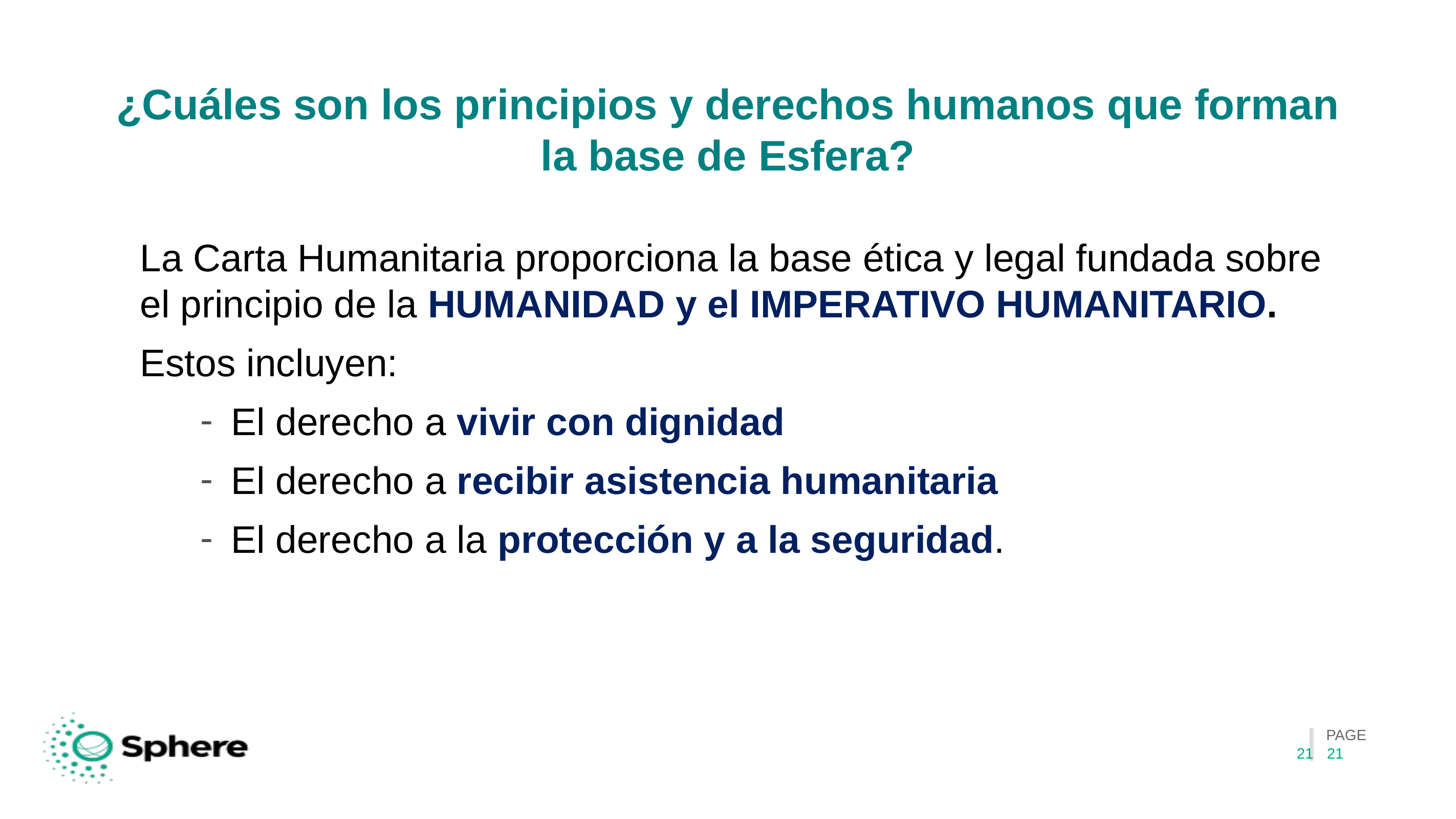

# ¿Cuáles son los principios y derechos humanos que forman la base de Esfera?
La Carta Humanitaria proporciona la base ética y legal fundada sobre el principio de la HUMANIDAD y el IMPERATIVO HUMANITARIO.
Estos incluyen:
El derecho a vivir con dignidad
El derecho a recibir asistencia humanitaria
El derecho a la protección y a la seguridad.
21
21